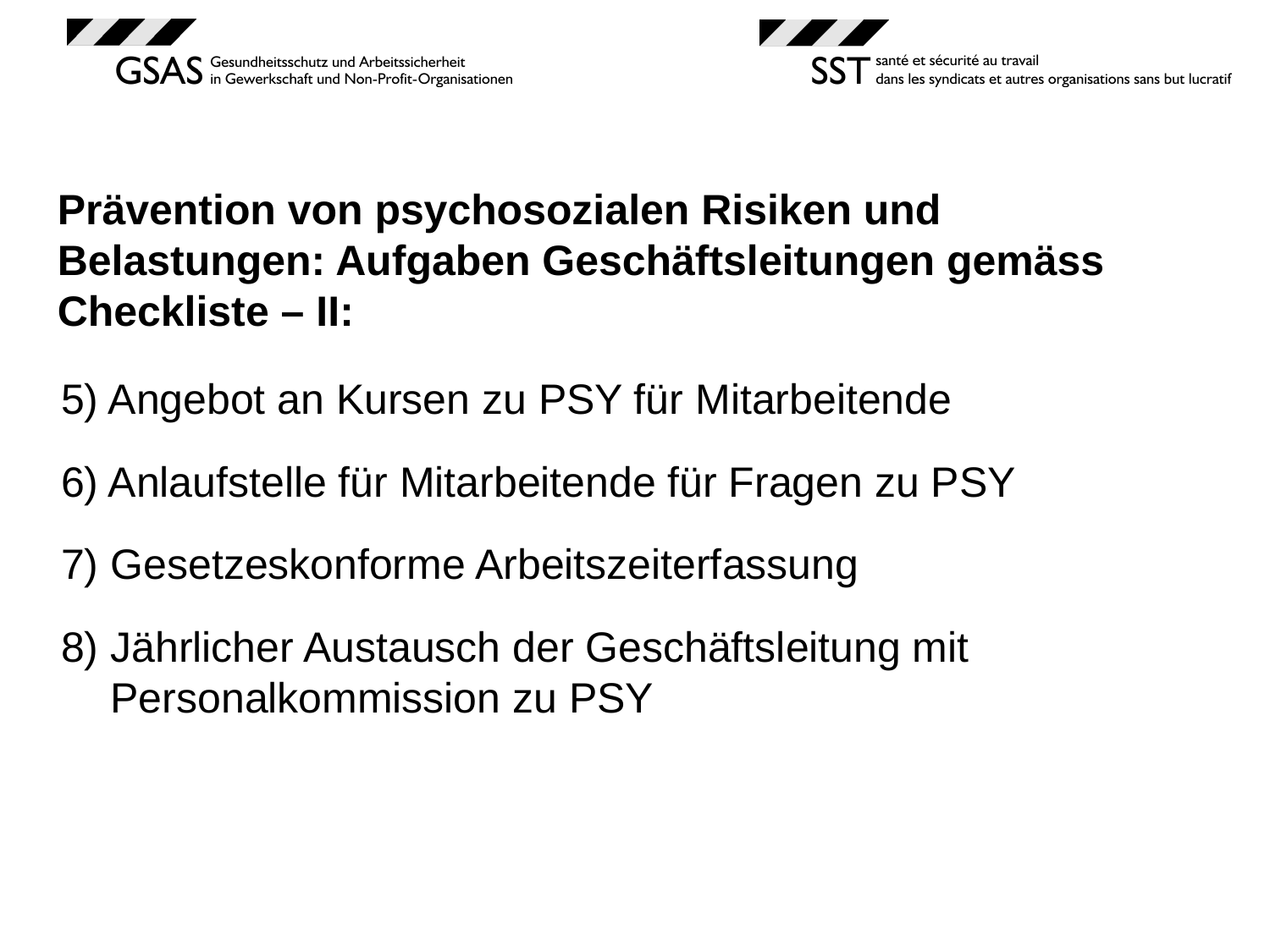

# Prävention von psychosozialen Risiken und Belastungen: Aufgaben Geschäftsleitungen gemäss Checkliste – II:
5) Angebot an Kursen zu PSY für Mitarbeitende
6) Anlaufstelle für Mitarbeitende für Fragen zu PSY
7) Gesetzeskonforme Arbeitszeiterfassung
8) Jährlicher Austausch der Geschäftsleitung mit Personalkommission zu PSY